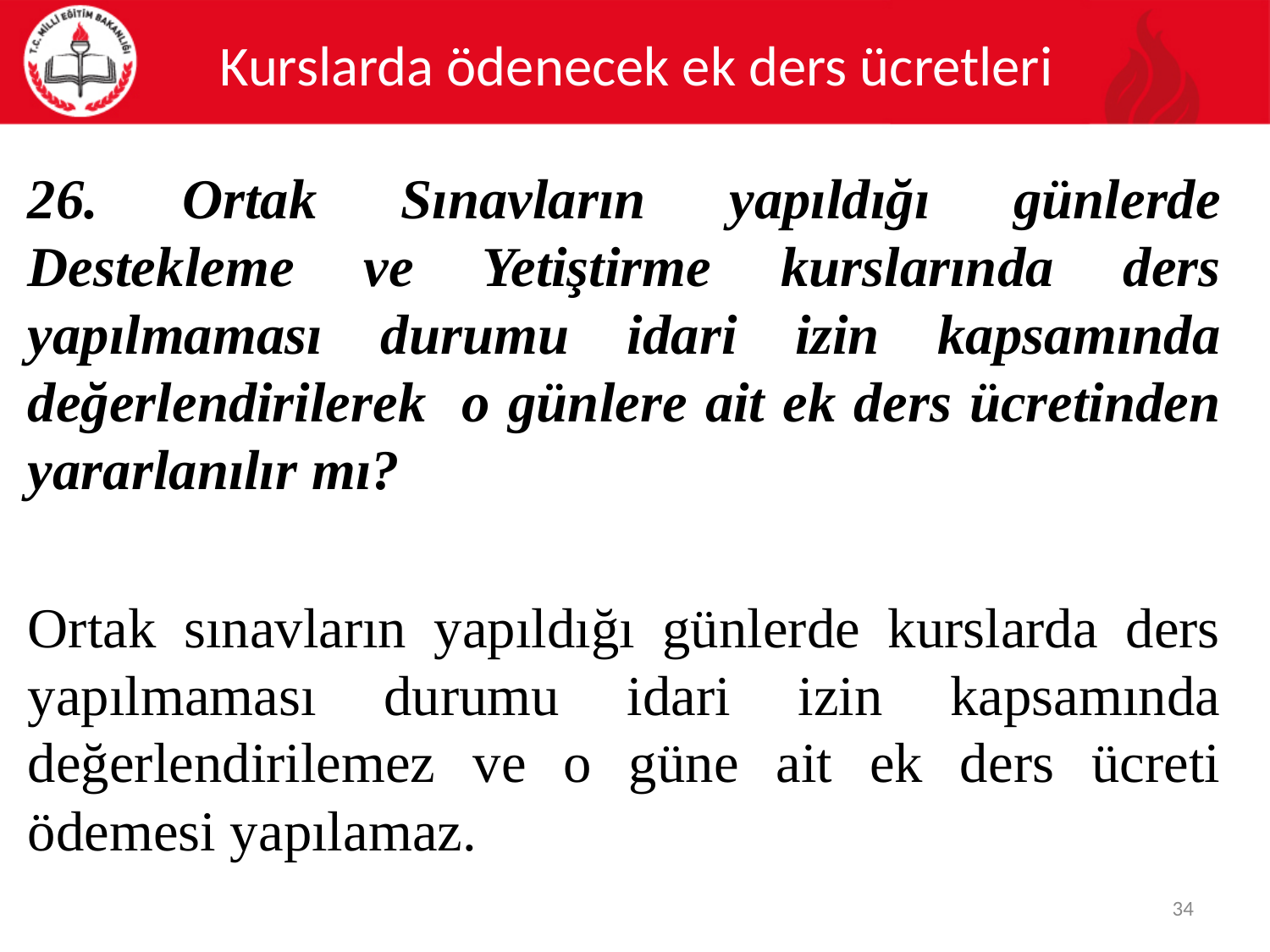

# Kurslarda ödenecek ek ders ücretleri
26. Ortak Sınavların yapıldığı günlerde Destekleme ve Yetiştirme kurslarında ders yapılmaması durumu idari izin kapsamında değerlendirilerek  o günlere ait ek ders ücretinden yararlanılır mı?

Ortak sınavların yapıldığı günlerde kurslarda ders yapılmaması durumu idari izin kapsamında değerlendirilemez ve o güne ait ek ders ücreti ödemesi yapılamaz.
34